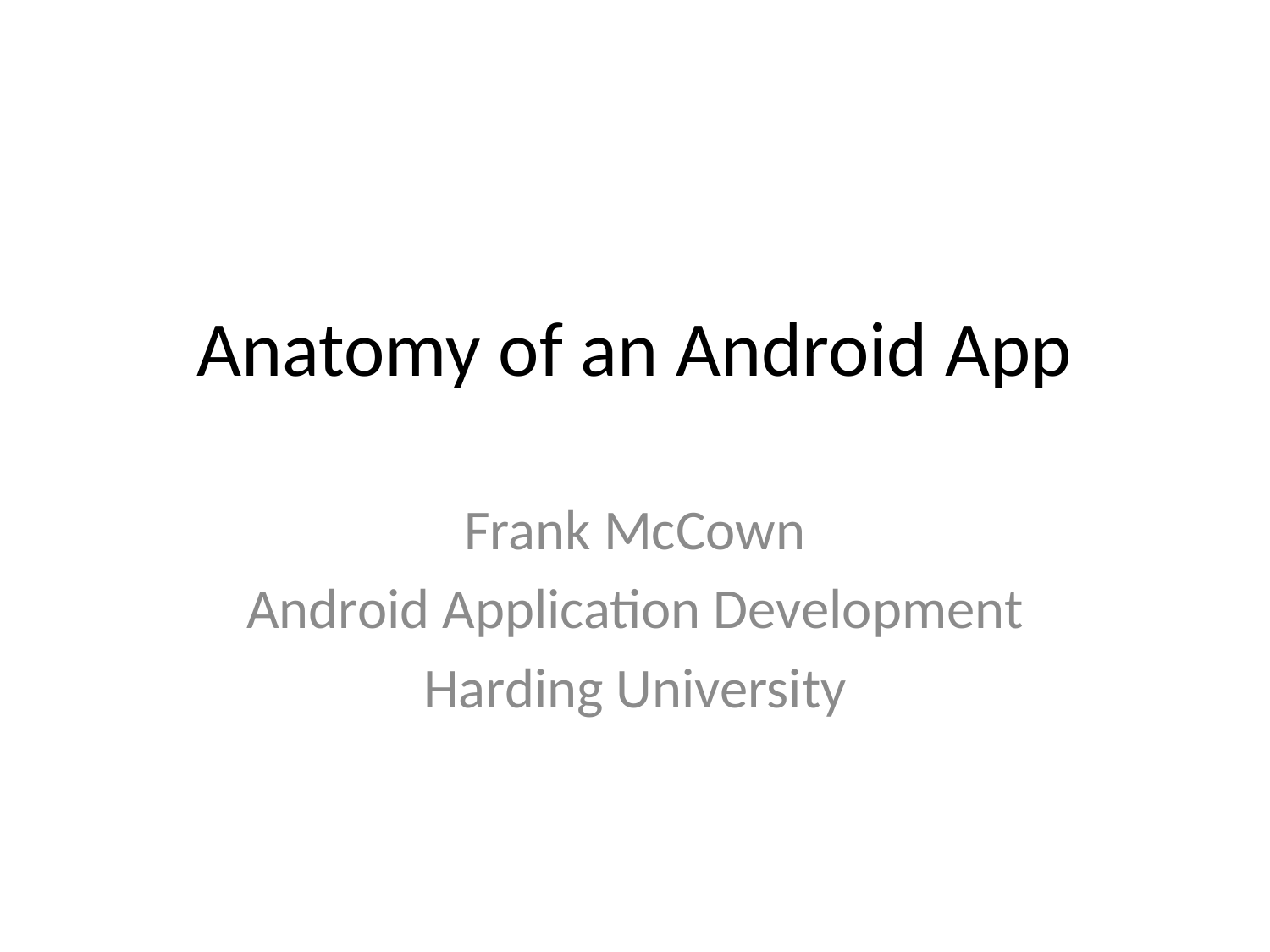

# Anatomy of an Android App
Frank McCown
Android Application Development
Harding University